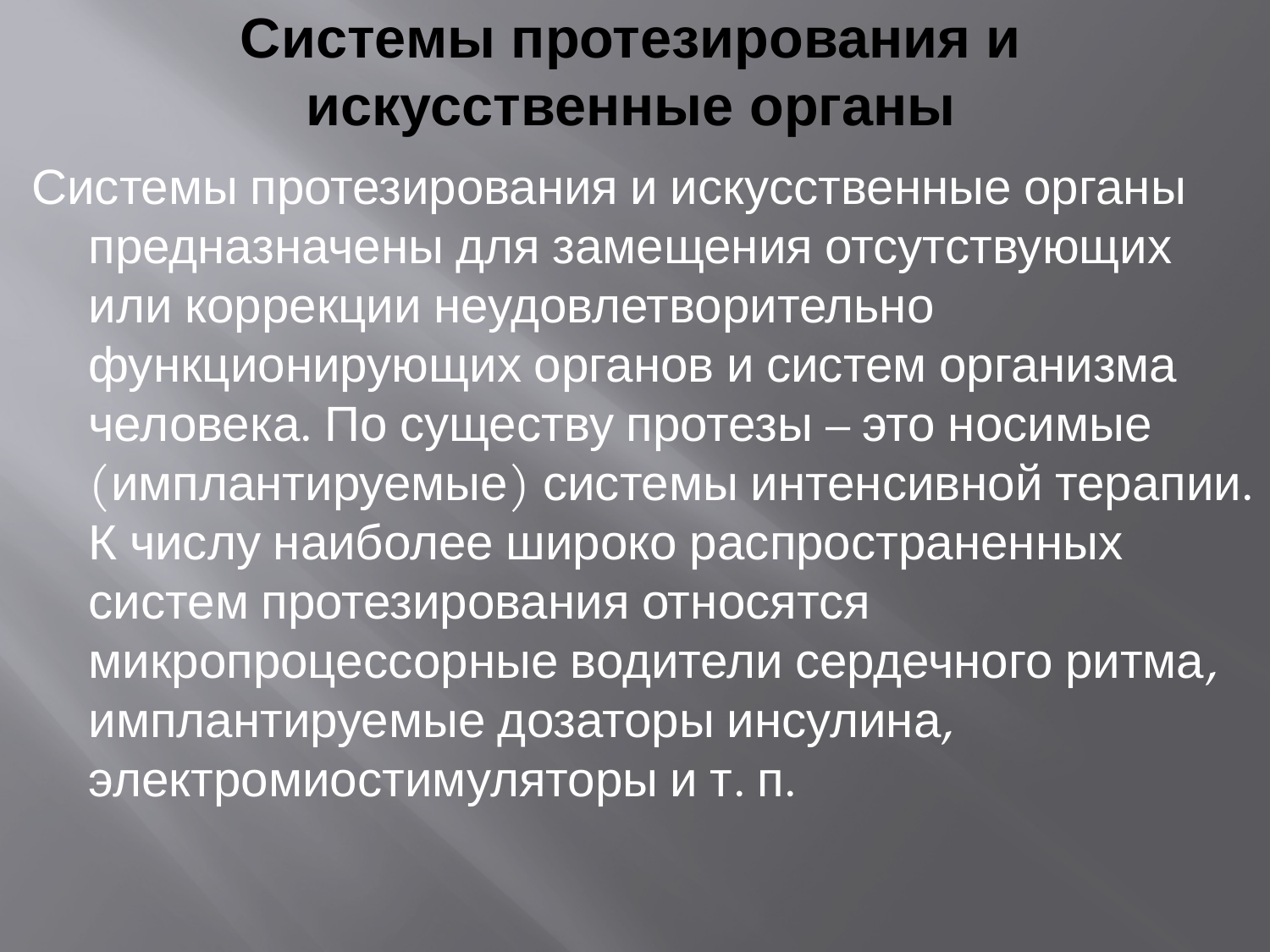

# Системы протезирования и искусственные органы
Системы протезирования и искусственные органы предназначены для замещения отсутствующих или коррекции неудовлетворительно функционирующих органов и систем организма человека. По существу протезы – это носимые (имплантируемые) системы интенсивной терапии. К числу наиболее широко распространенных систем протезирования относятся микропроцессорные водители сердечного ритма, имплантируемые дозаторы инсулина, электромиостимуляторы и т. п.